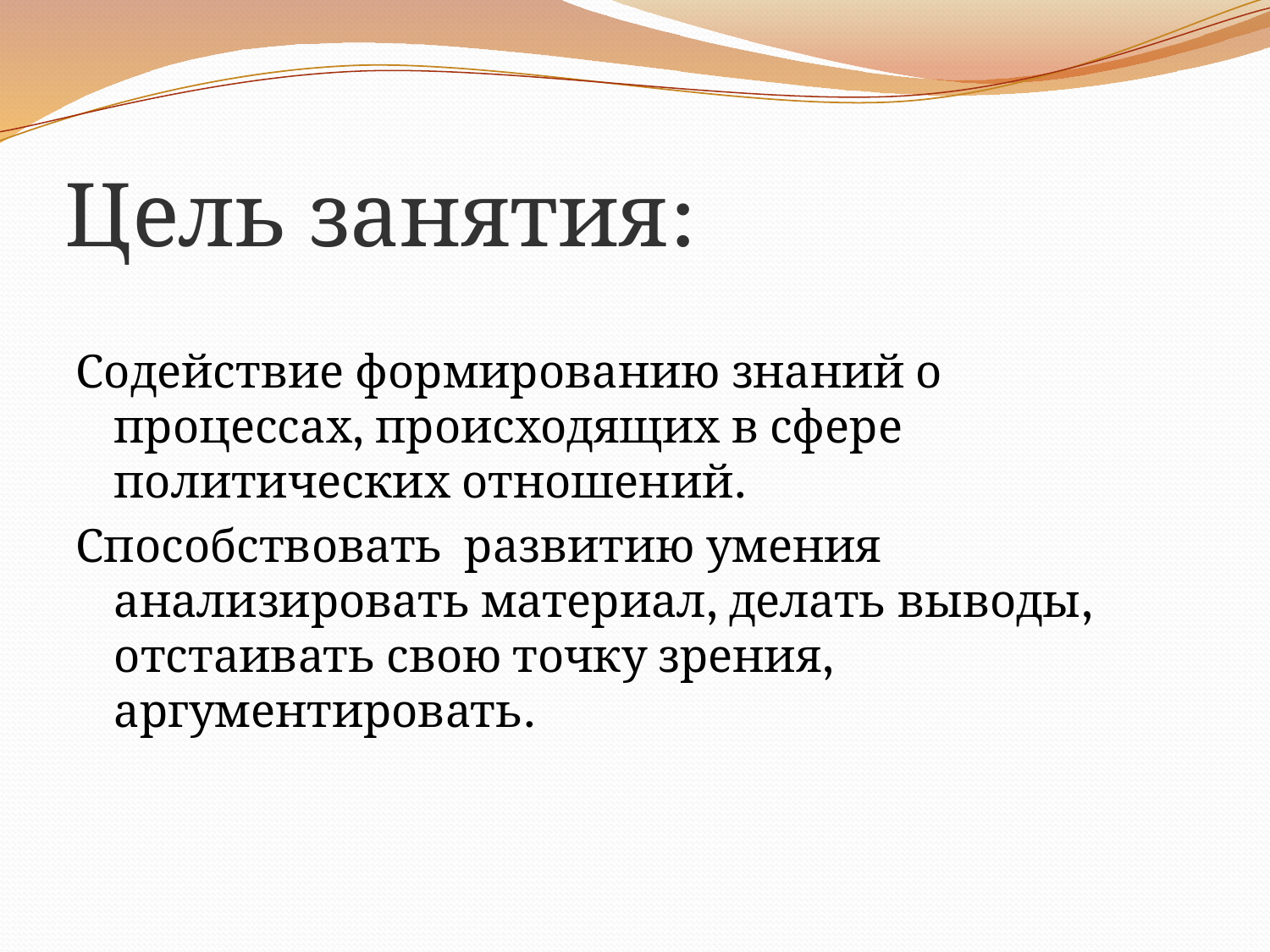

# Цель занятия:
Содействие формированию знаний о процессах, происходящих в сфере политических отношений.
Способствовать  развитию умения анализировать материал, делать выводы, отстаивать свою точку зрения, аргументировать.